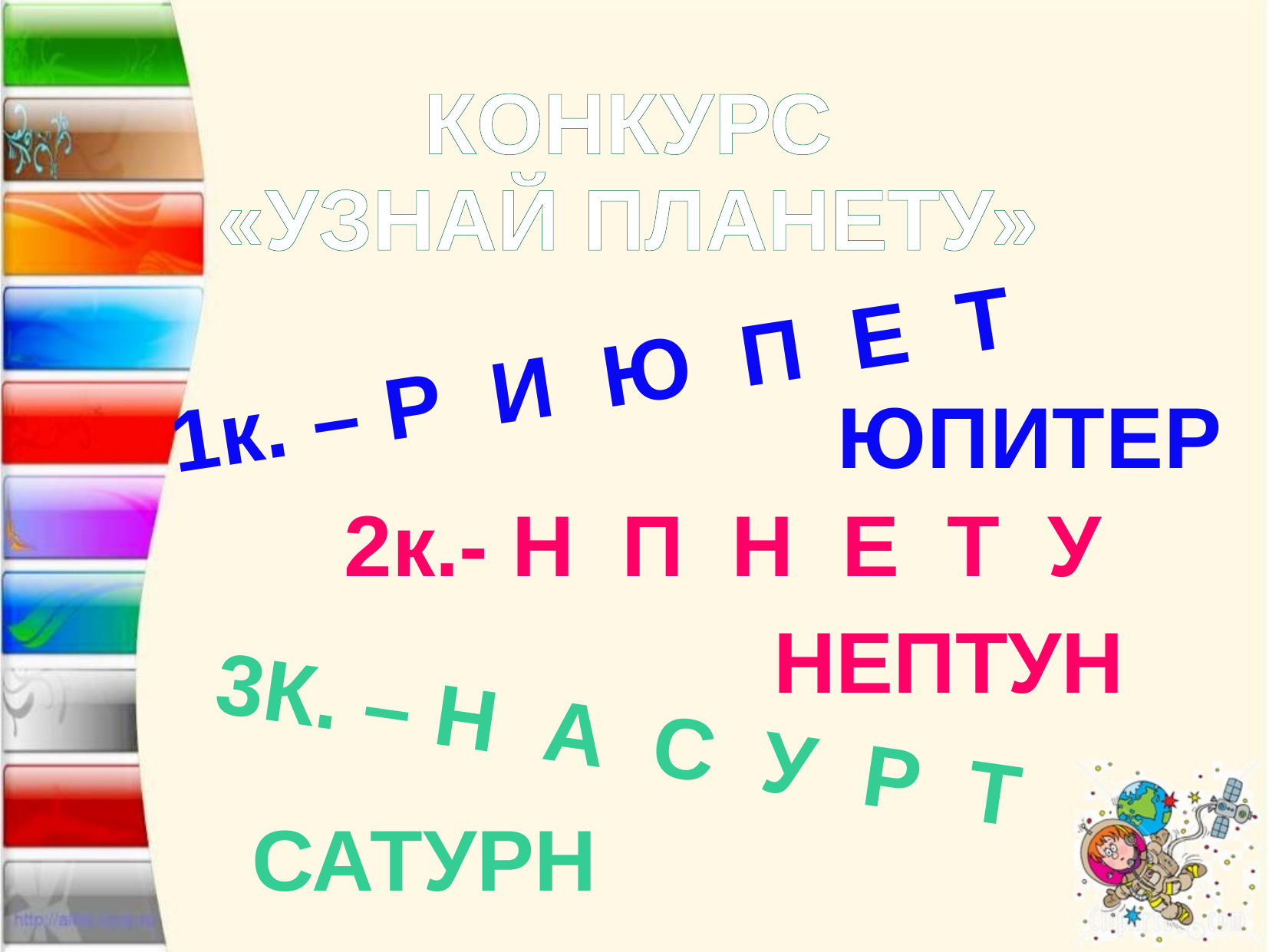

#
КОНКУРС
«УЗНАЙ ПЛАНЕТУ»

1к. – Р  И  Ю  П  Е  Т
ЮПИТЕР
2к.- Н  П  Н  Е  Т  У
НЕПТУН
3к. – Н  А  С  У  Р  Т
САТУРН